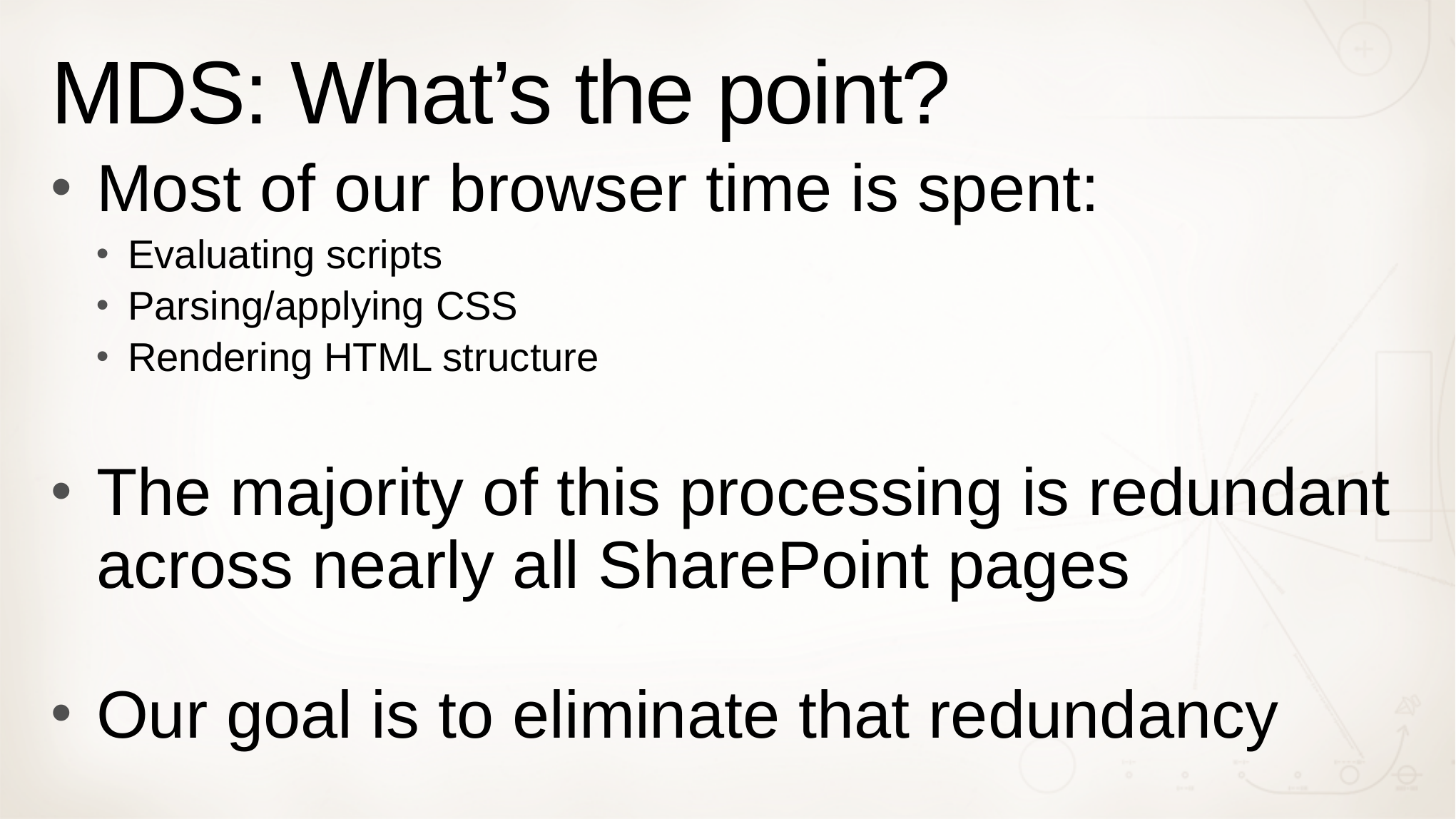

# MDS: What’s the point?
Most of our browser time is spent:
Evaluating scripts
Parsing/applying CSS
Rendering HTML structure

The majority of this processing is redundant across nearly all SharePoint pages

Our goal is to eliminate that redundancy